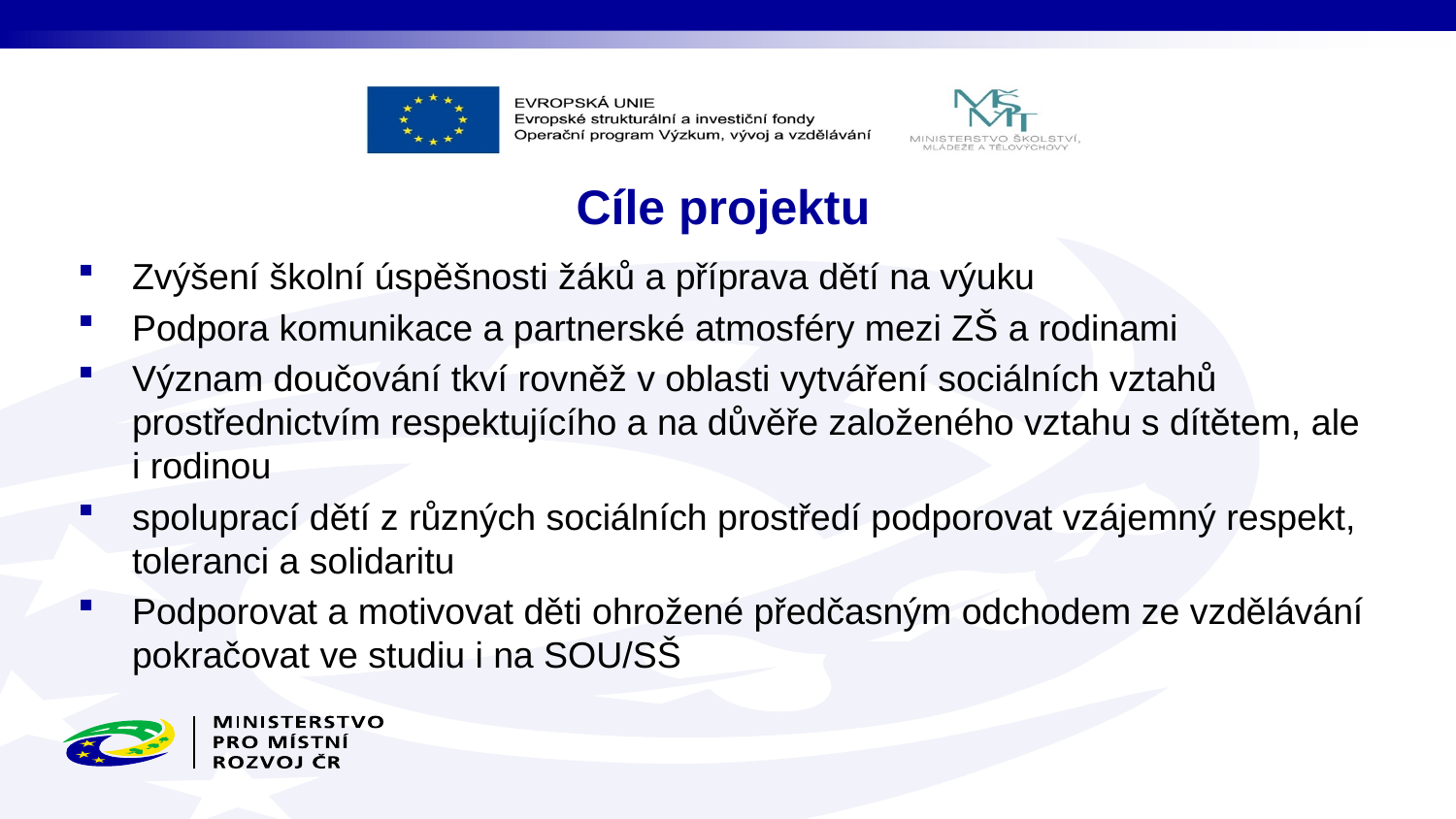

# Cíle projektu
Zvýšení školní úspěšnosti žáků a příprava dětí na výuku
Podpora komunikace a partnerské atmosféry mezi ZŠ a rodinami
Význam doučování tkví rovněž v oblasti vytváření sociálních vztahů prostřednictvím respektujícího a na důvěře založeného vztahu s dítětem, ale i rodinou
spoluprací dětí z různých sociálních prostředí podporovat vzájemný respekt, toleranci a solidaritu
Podporovat a motivovat děti ohrožené předčasným odchodem ze vzdělávání pokračovat ve studiu i na SOU/SŠ